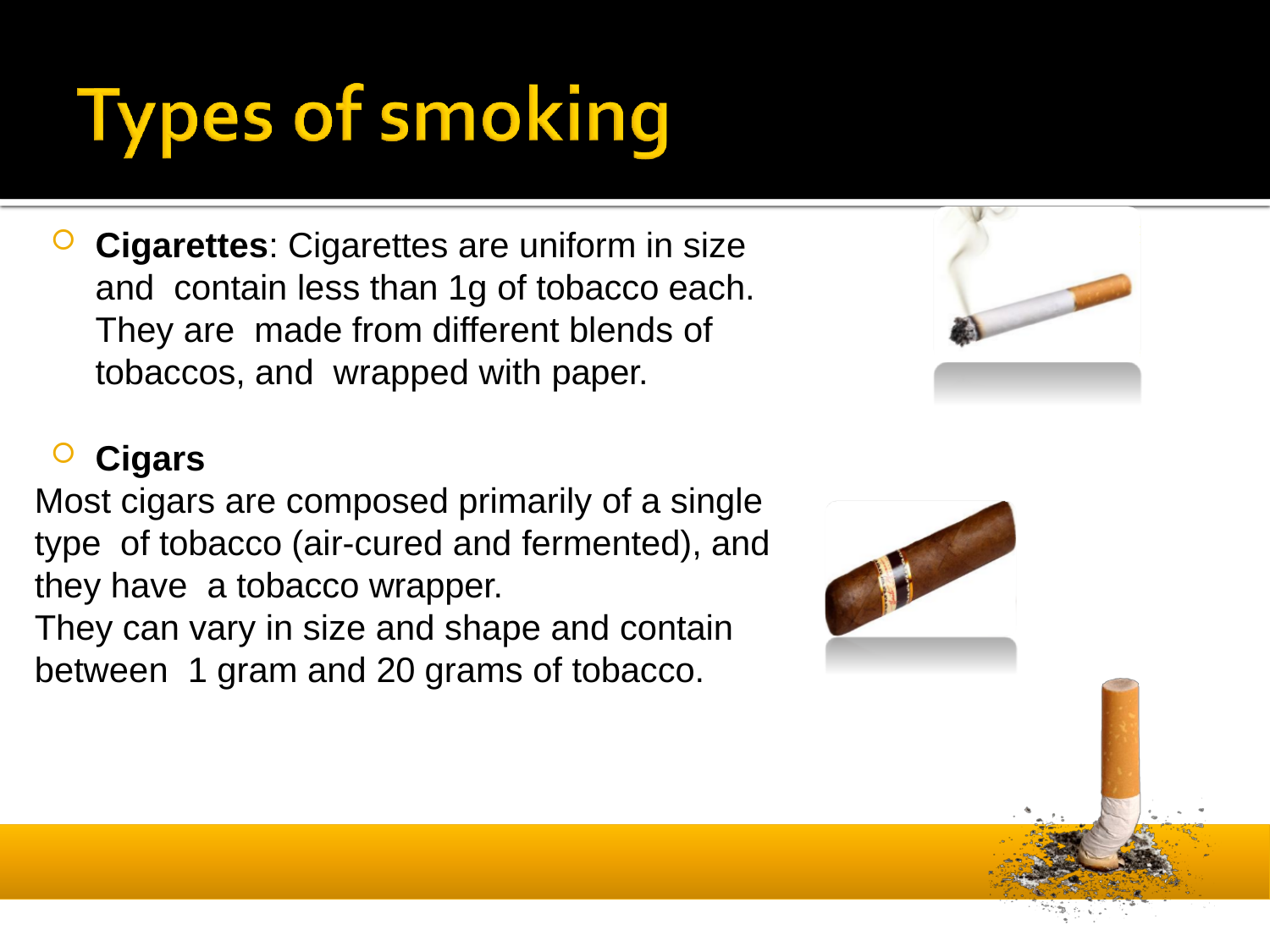

Cigarettes: Cigarettes are uniform in size and  contain less than 1g of tobacco each. They are  made from different blends of tobaccos, and  wrapped with paper.

Cigars
Most cigars are composed primarily of a single type  of tobacco (air-cured and fermented), and they have  a tobacco wrapper.
They can vary in size and shape and contain between  1 gram and 20 grams of tobacco.